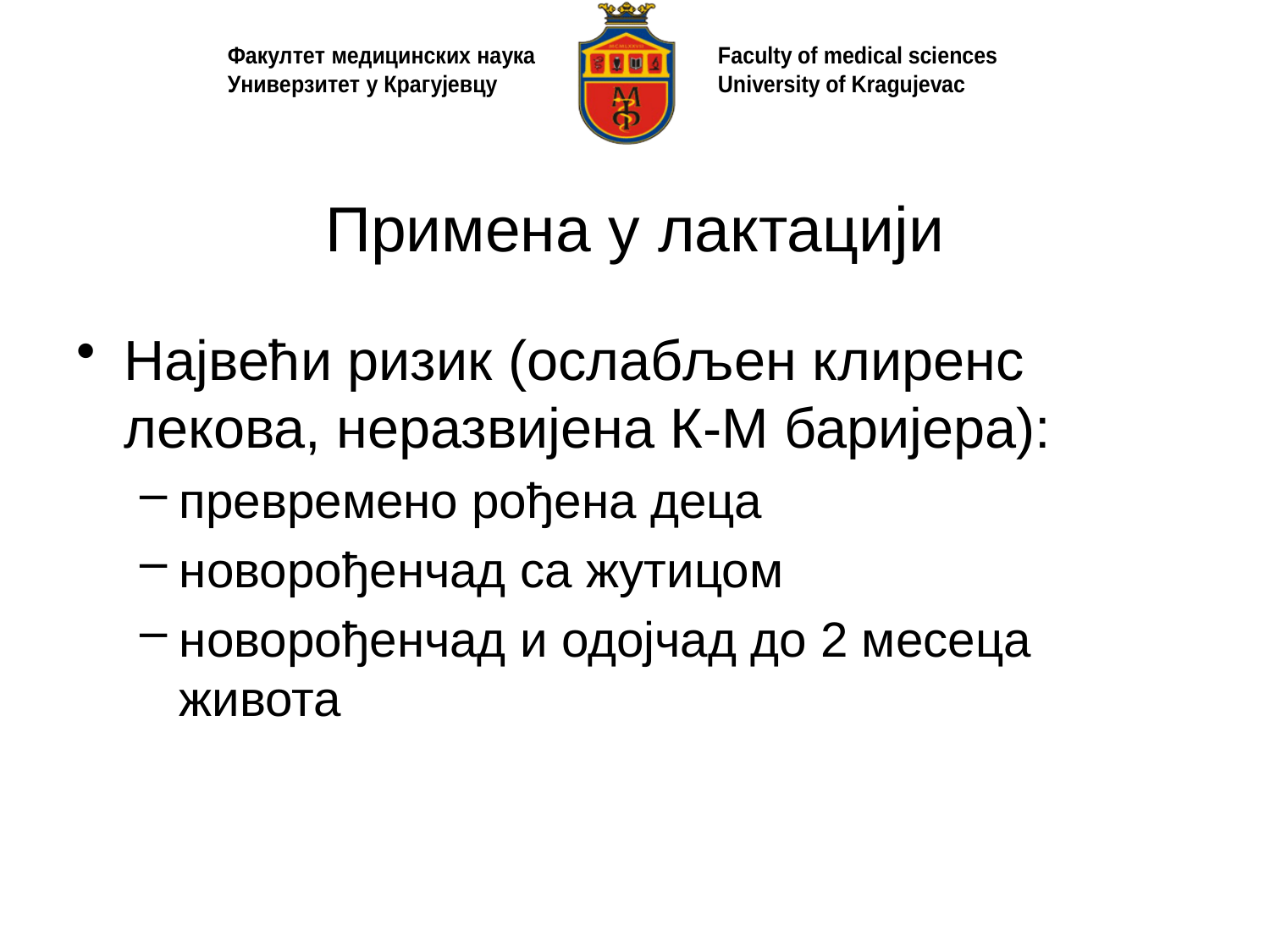

# Примена у лактацији
Највећи ризик (ослабљен клиренс лекова, неразвијена К-М баријера):
превремено рођена деца
новорођенчад са жутицом
новорођенчад и одојчад до 2 месеца живота